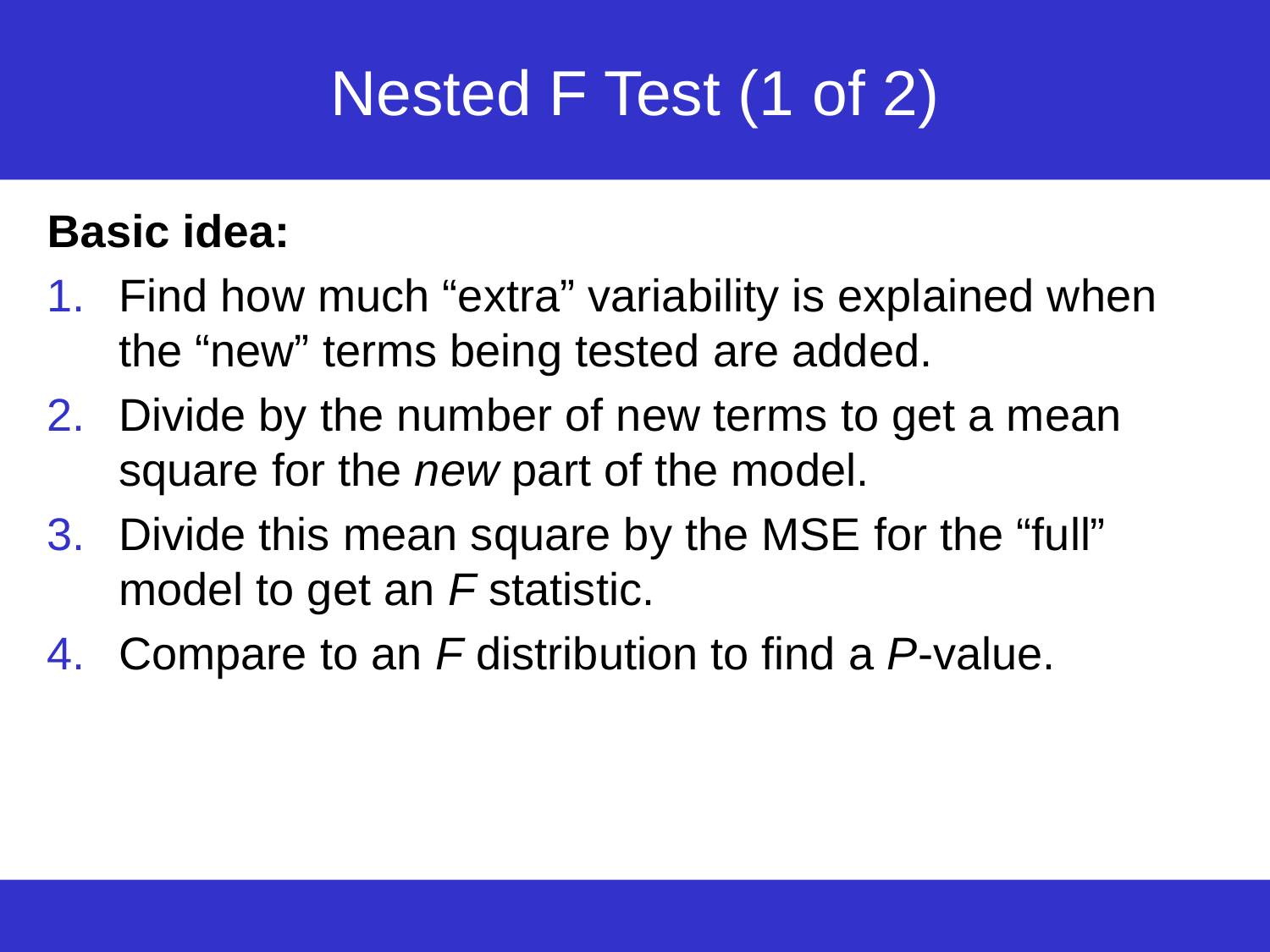

# Nested F Test (1 of 2)
Basic idea:
Find how much “extra” variability is explained when the “new” terms being tested are added.
Divide by the number of new terms to get a mean square for the new part of the model.
Divide this mean square by the MSE for the “full” model to get an F statistic.
Compare to an F distribution to find a P-value.